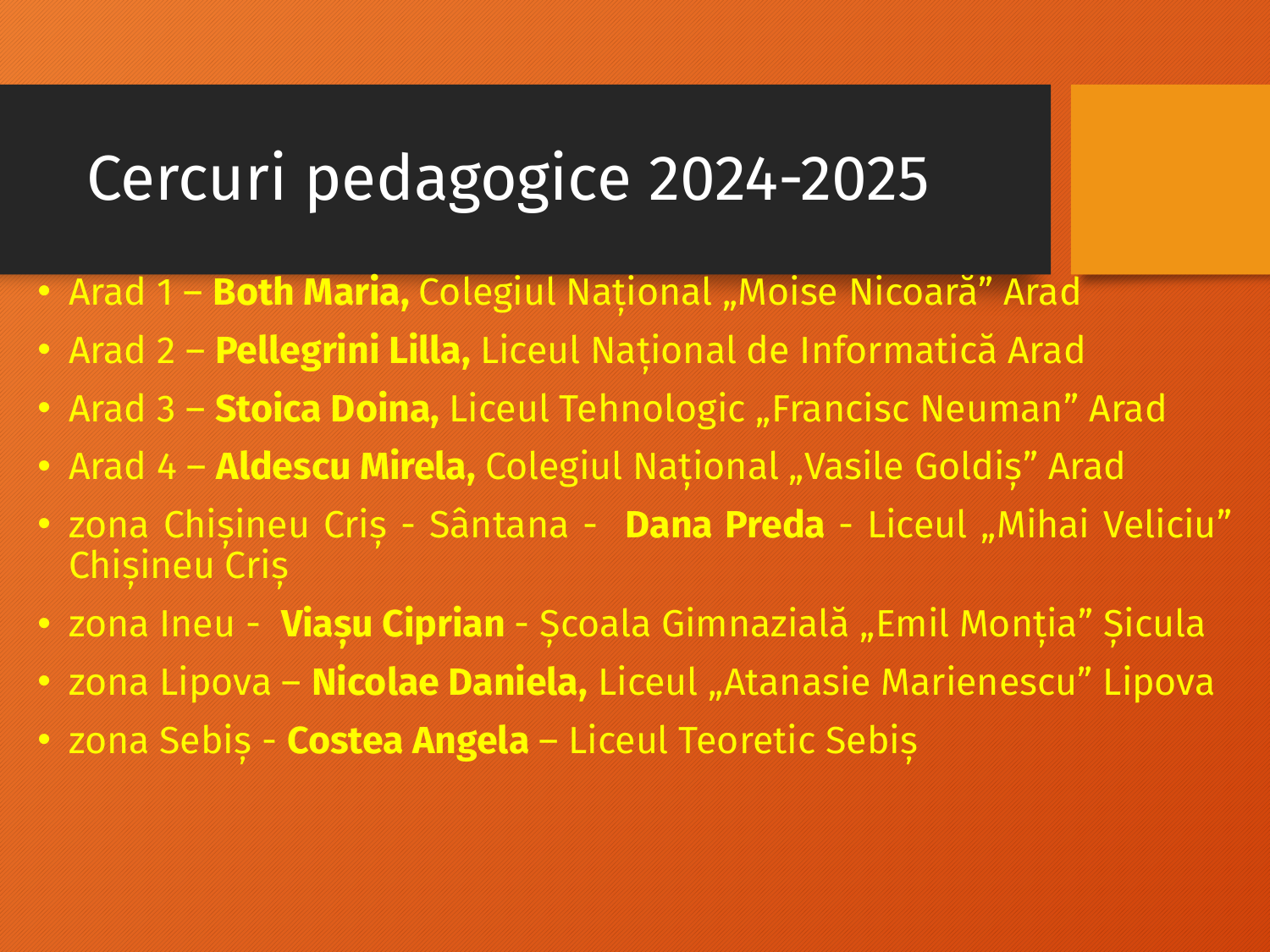

# Cercuri pedagogice 2024-2025
Arad 1 – Both Maria, Colegiul Național „Moise Nicoară” Arad
Arad 2 – Pellegrini Lilla, Liceul Național de Informatică Arad
Arad 3 – Stoica Doina, Liceul Tehnologic „Francisc Neuman” Arad
Arad 4 – Aldescu Mirela, Colegiul Național „Vasile Goldiș” Arad
zona Chișineu Criș - Sântana -  Dana Preda - Liceul „Mihai Veliciu” Chișineu Criș
zona Ineu -  Viașu Ciprian - Școala Gimnazială „Emil Monția” Șicula
zona Lipova – Nicolae Daniela, Liceul „Atanasie Marienescu” Lipova
zona Sebiș - Costea Angela – Liceul Teoretic Sebiș